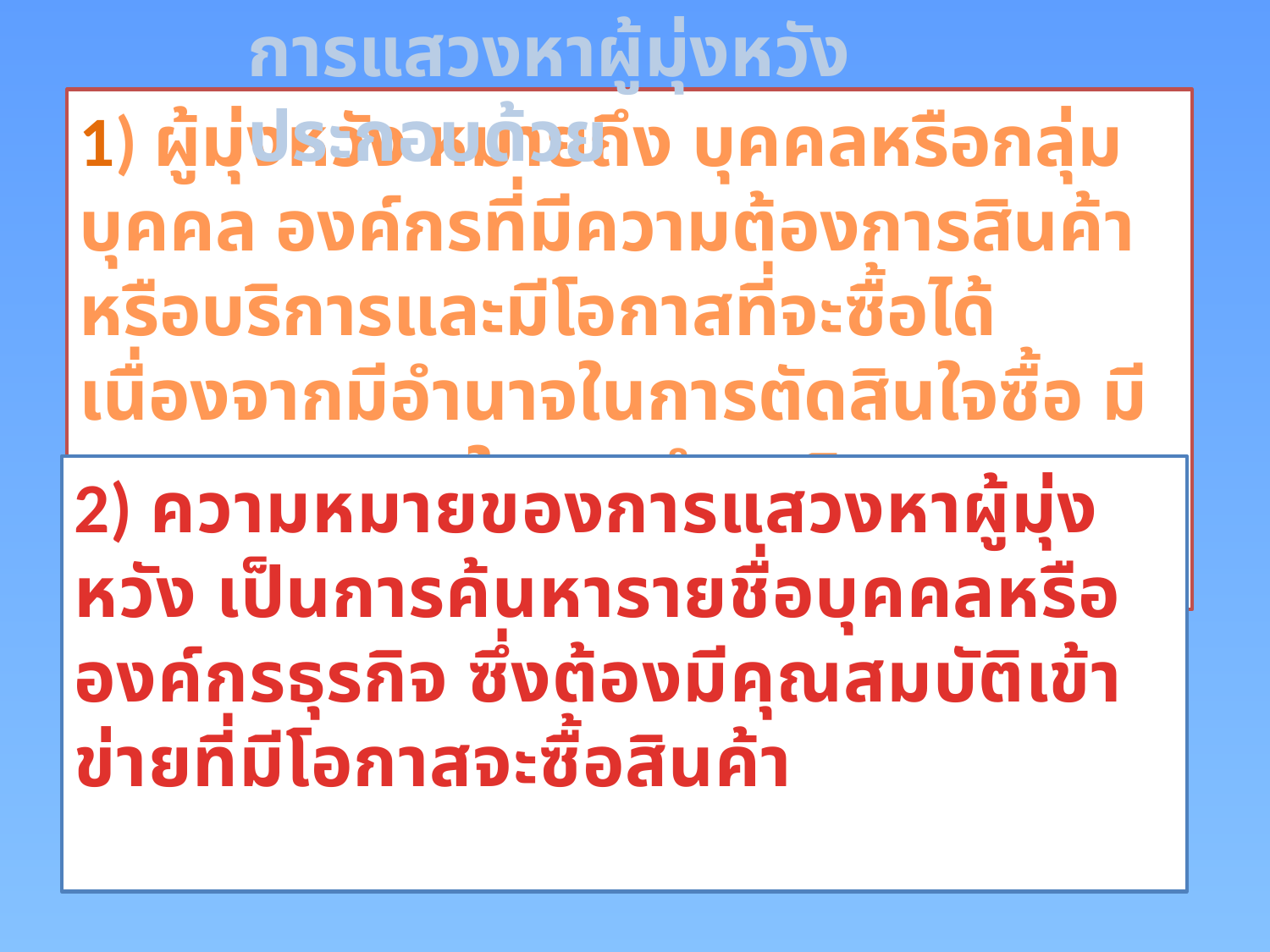

การแสวงหาผู้มุ่งหวัง  ประกอบด้วย
1) ผู้มุ่งหวัง หมายถึง บุคคลหรือกลุ่มบุคคล องค์กรที่มีความต้องการสินค้าหรือบริการและมีโอกาสที่จะซื้อได้เนื่องจากมีอำนาจในการตัดสินใจซื้อ มีความสามารถในการชำระเงินและพนักงานขายสามารถเข้าพบได้ง่าย
2) ความหมายของการแสวงหาผู้มุ่งหวัง เป็นการค้นหารายชื่อบุคคลหรือองค์กรธุรกิจ ซึ่งต้องมีคุณสมบัติเข้าข่ายที่มีโอกาสจะซื้อสินค้า